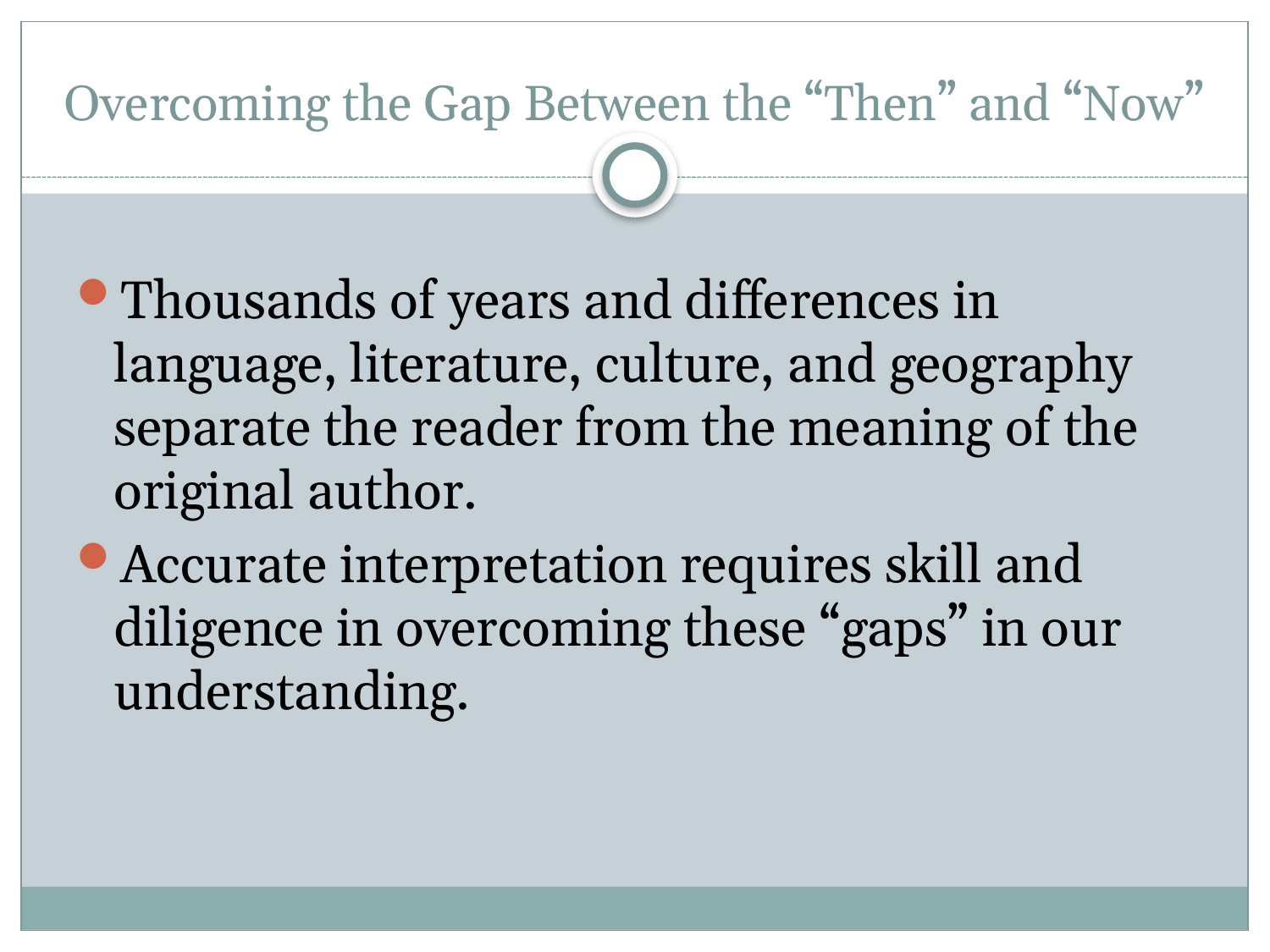

# Overcoming the Gap Between the “Then” and “Now”
Thousands of years and differences in language, literature, culture, and geography separate the reader from the meaning of the original author.
Accurate interpretation requires skill and diligence in overcoming these “gaps” in our understanding.